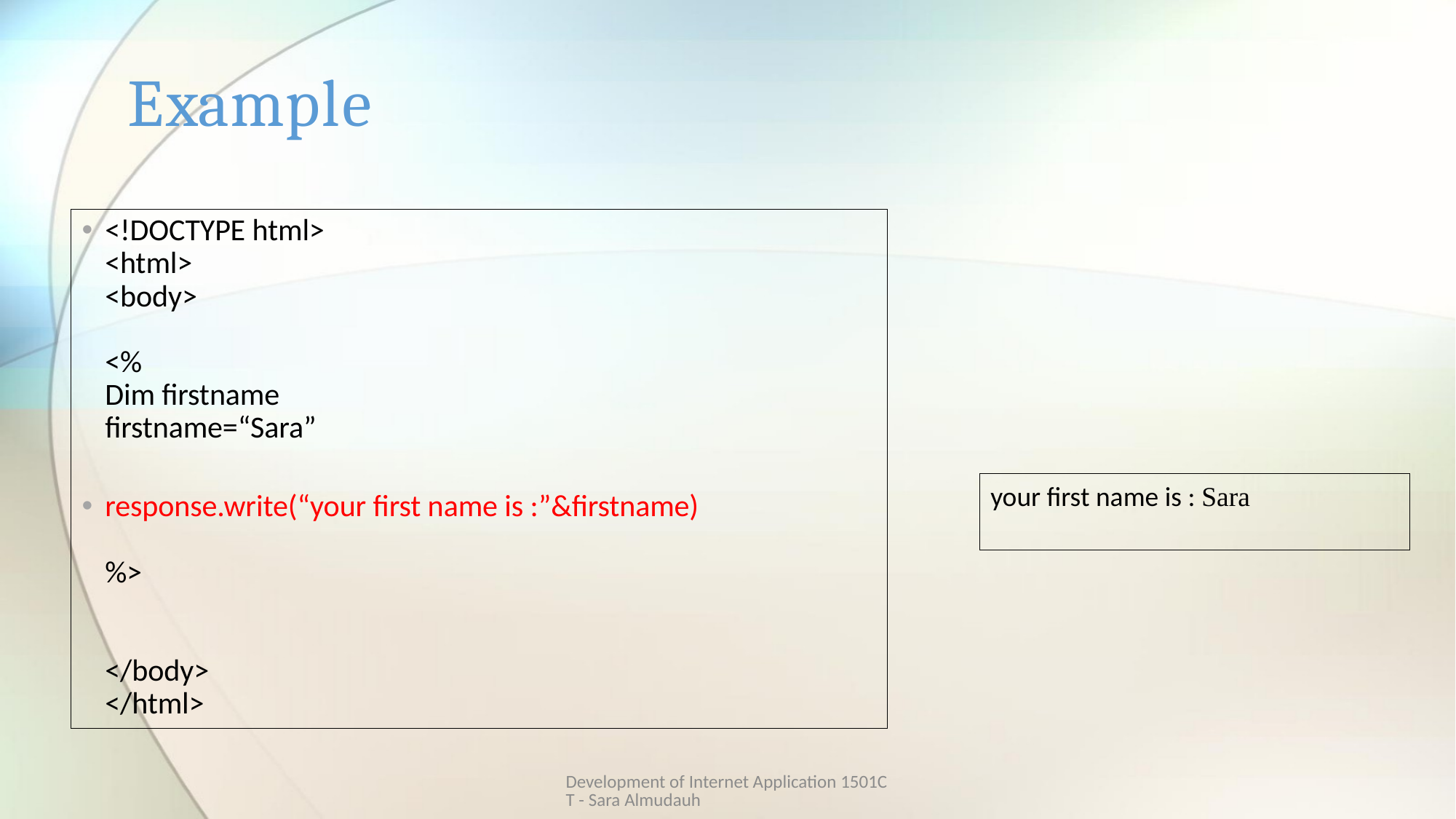

# Example
<!DOCTYPE html>
<html>
<body>
<%
Dim firstname
firstname=“Sara”
response.write(“your first name is :”&firstname)
%>
</body>
</html>
your first name is : Sara
Development of Internet Application 1501CT - Sara Almudauh